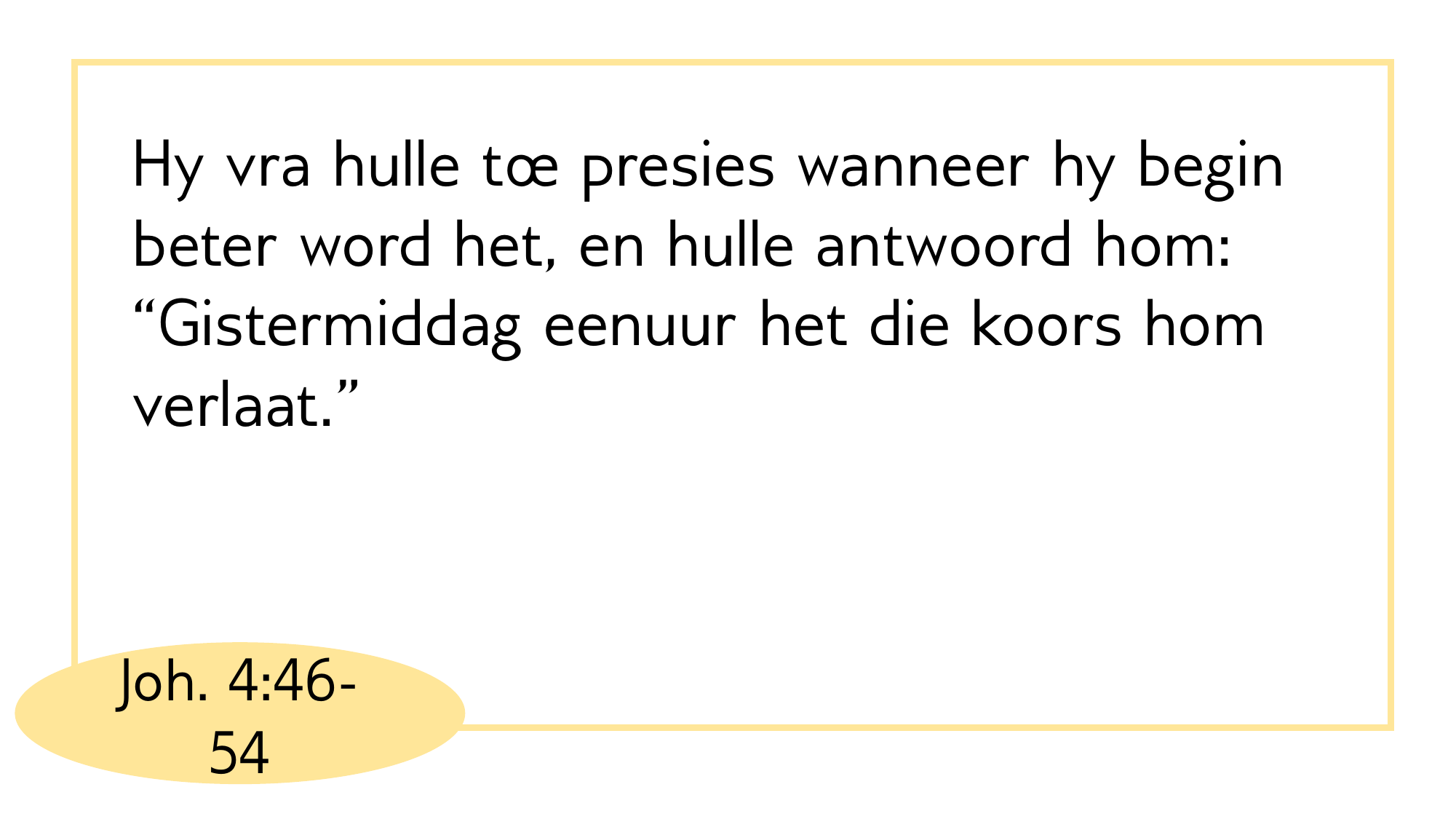

Hy vra hulle toe presies wanneer hy begin beter word het, en hulle antwoord hom: “Gistermiddag eenuur het die koors hom verlaat.”
Joh. 4:46-54